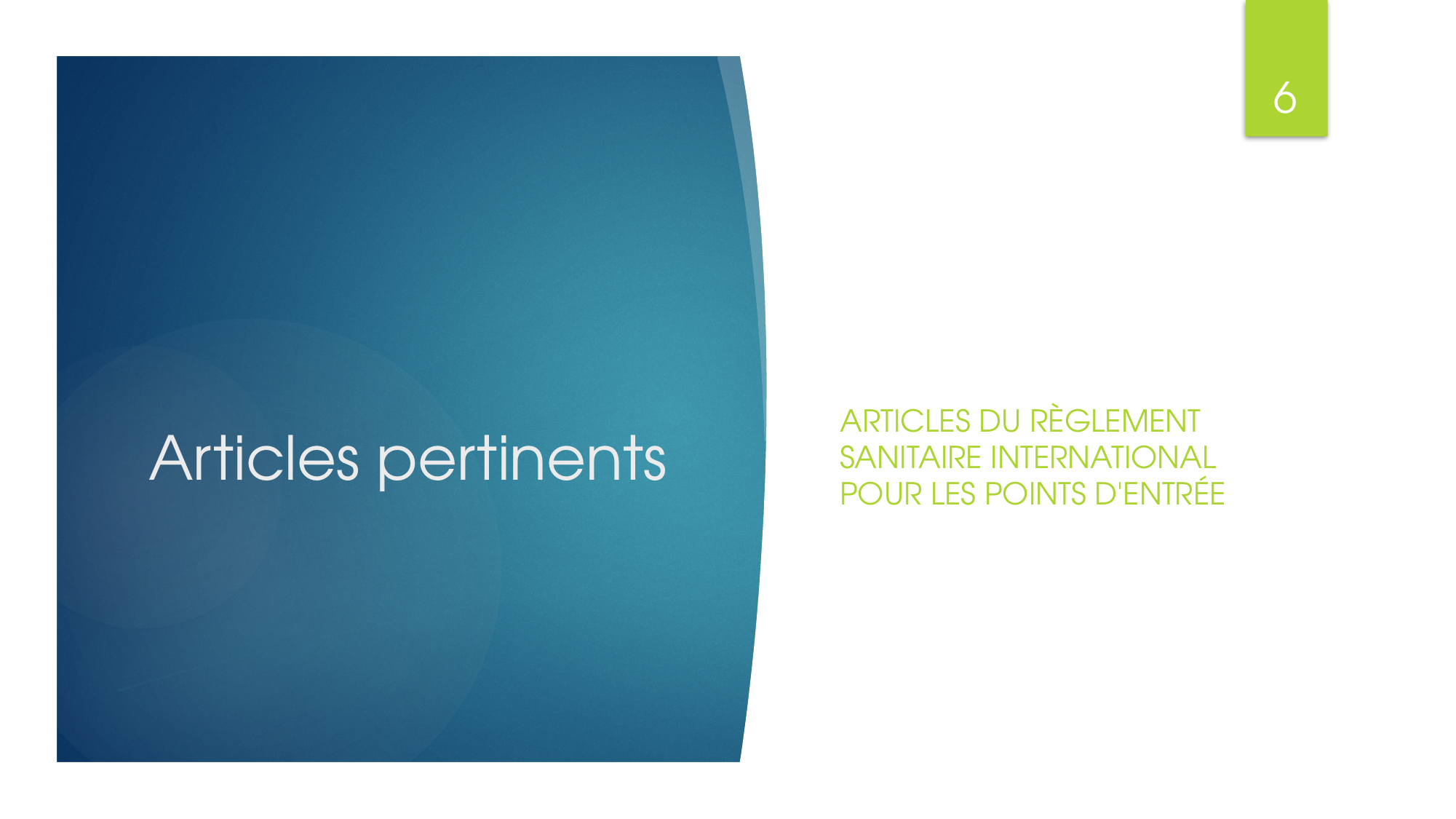

6
# Articles pertinents
Articles du règlement sanitaire international pour les points d'entrée